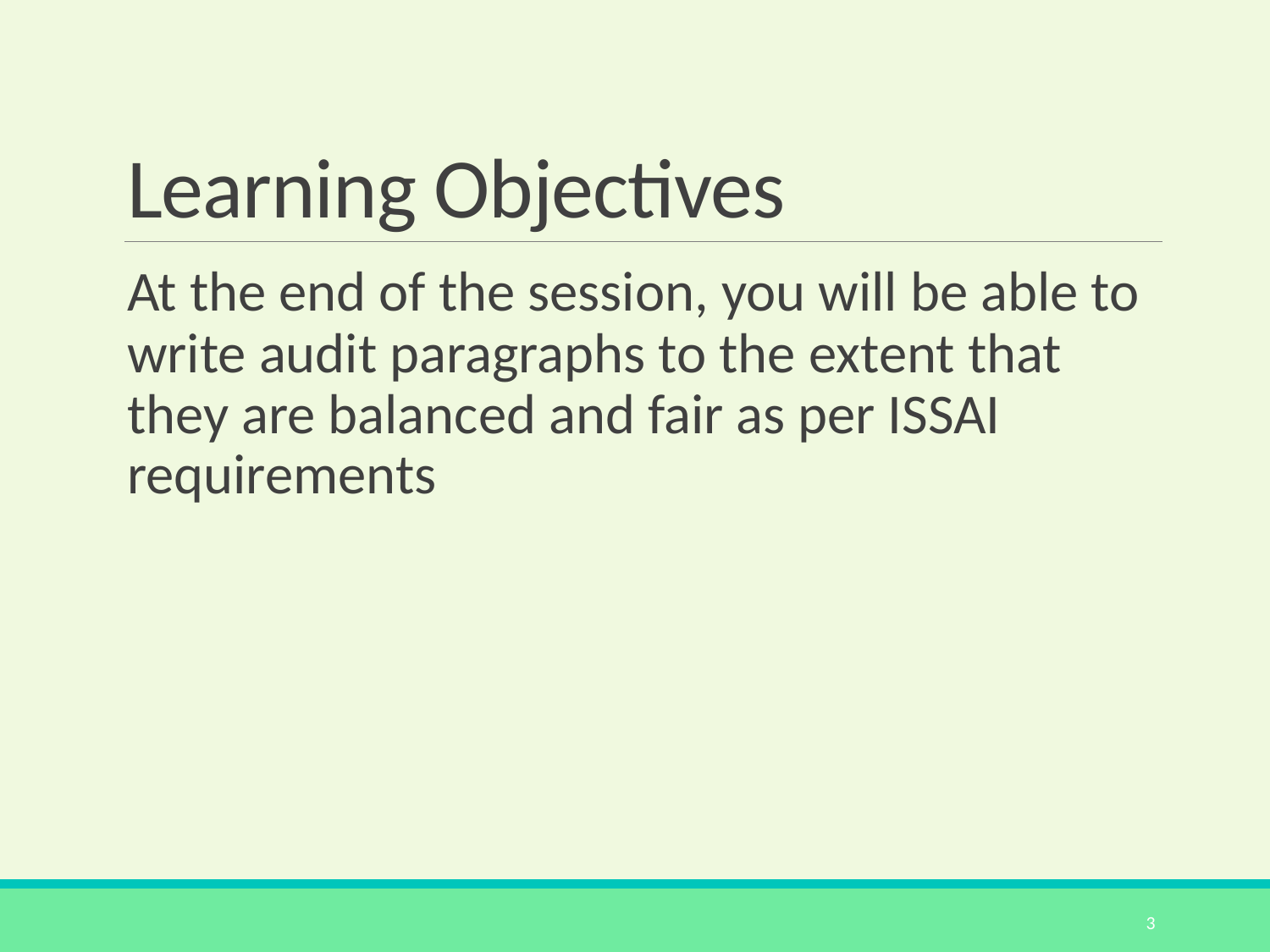

# Learning Objectives
At the end of the session, you will be able to write audit paragraphs to the extent that they are balanced and fair as per ISSAI requirements
3